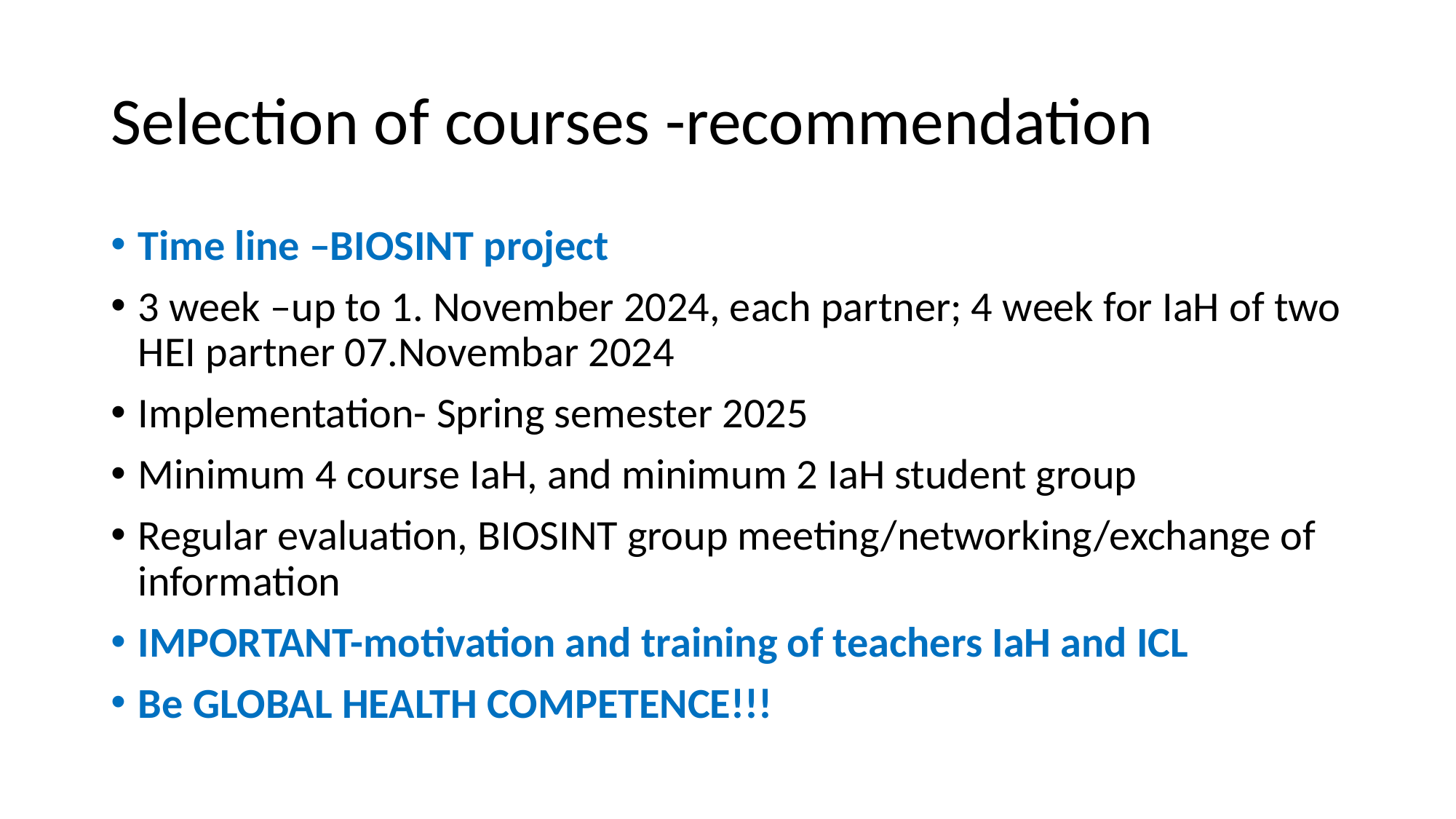

# Selection of courses -recommendation
Time line –BIOSINT project
3 week –up to 1. November 2024, each partner; 4 week for IaH of two HEI partner 07.Novembar 2024
Implementation- Spring semester 2025
Minimum 4 course IaH, and minimum 2 IaH student group
Regular evaluation, BIOSINT group meeting/networking/exchange of information
IMPORTANT-motivation and training of teachers IaH and ICL
Be GLOBAL HEALTH COMPETENCE!!!